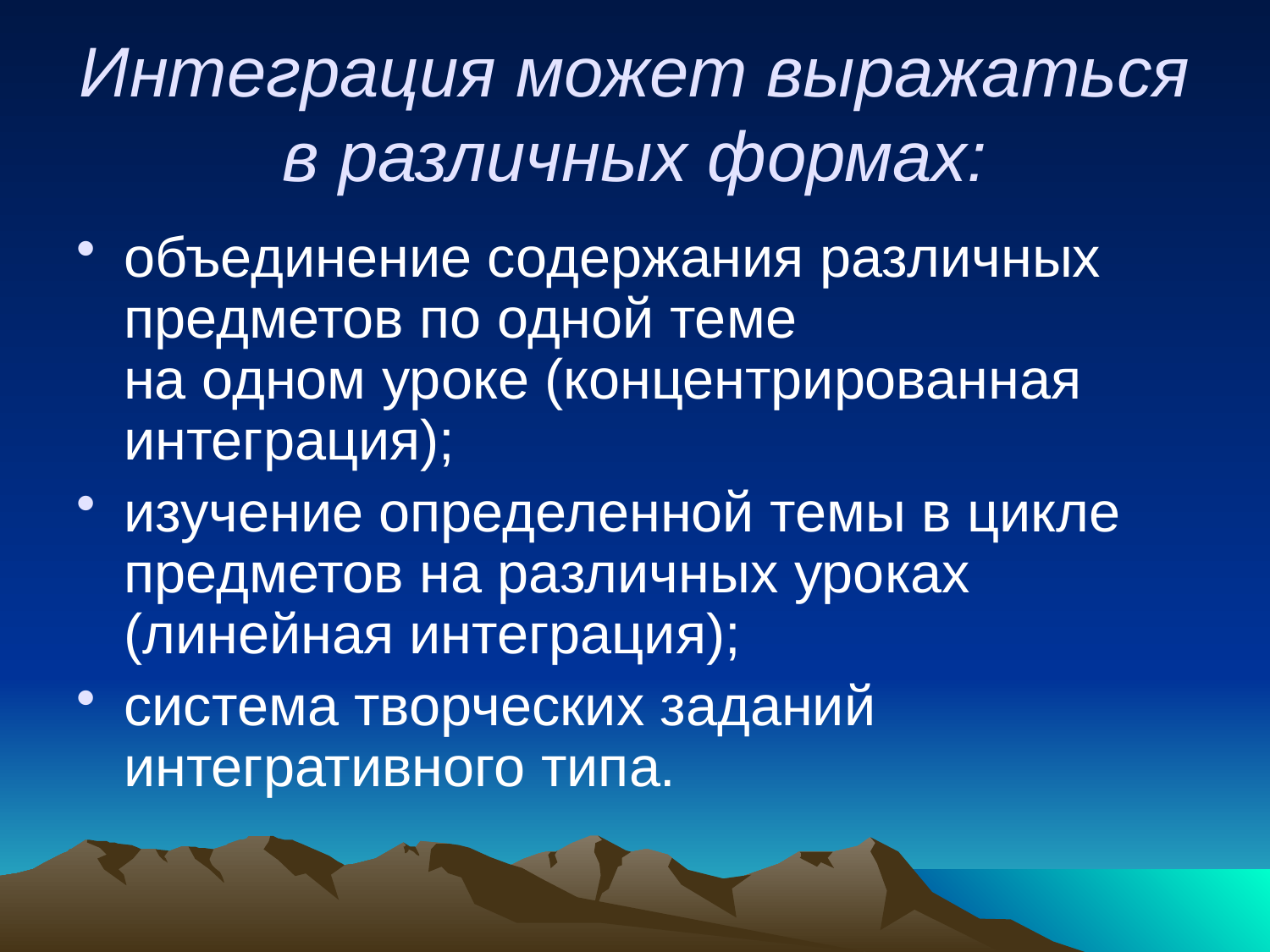

# Интеграция может выражаться в различных формах:
объединение содержания различных предметов по одной теме
на одном уроке (концентрированная интеграция);
изучение определенной темы в цикле предметов на различных уроках (линейная интеграция);
система творческих заданий интегративного типа.